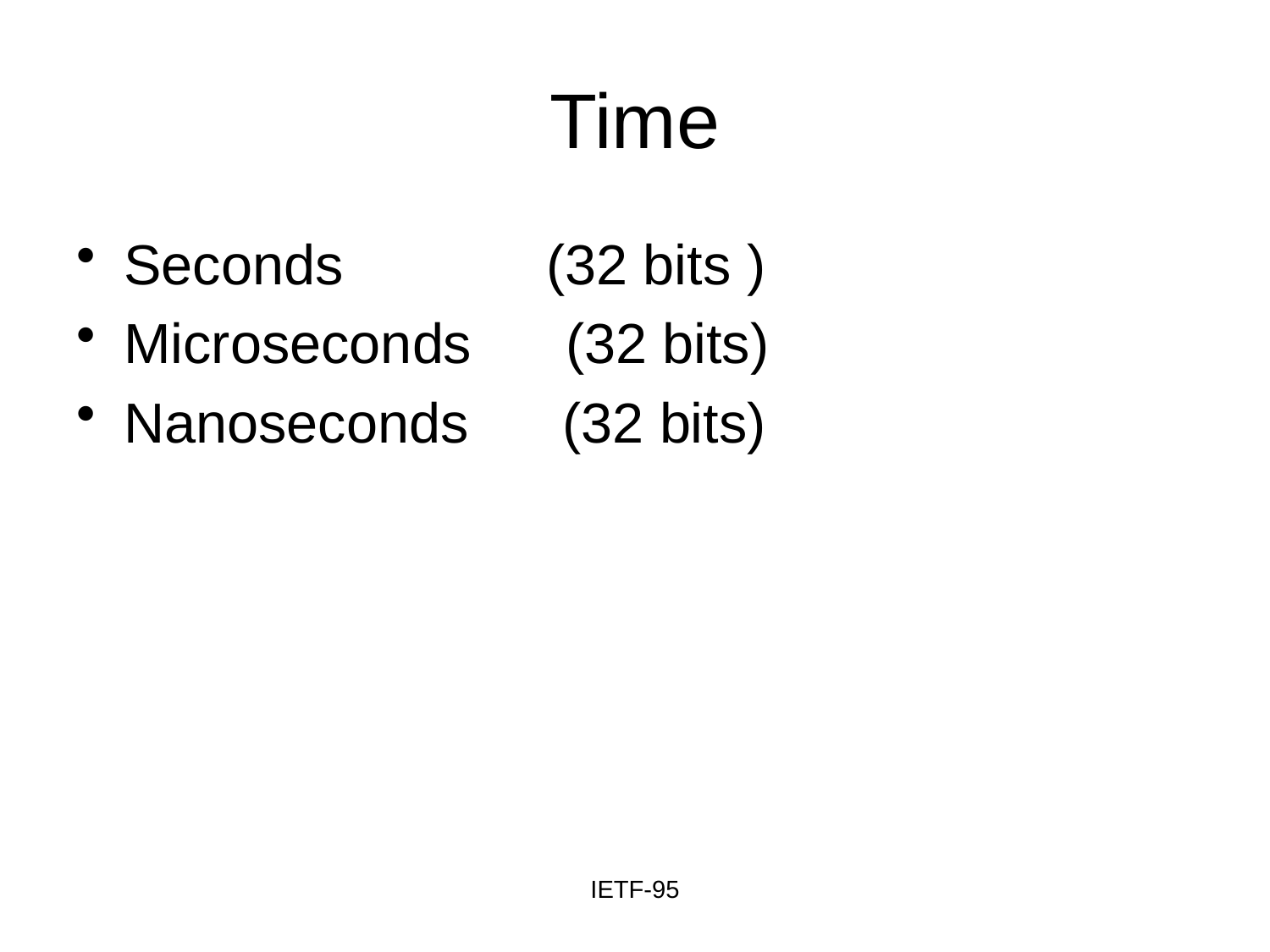

# Time
Seconds             (32 bits )
Microseconds      (32 bits)
Nanoseconds      (32 bits)
IETF-95